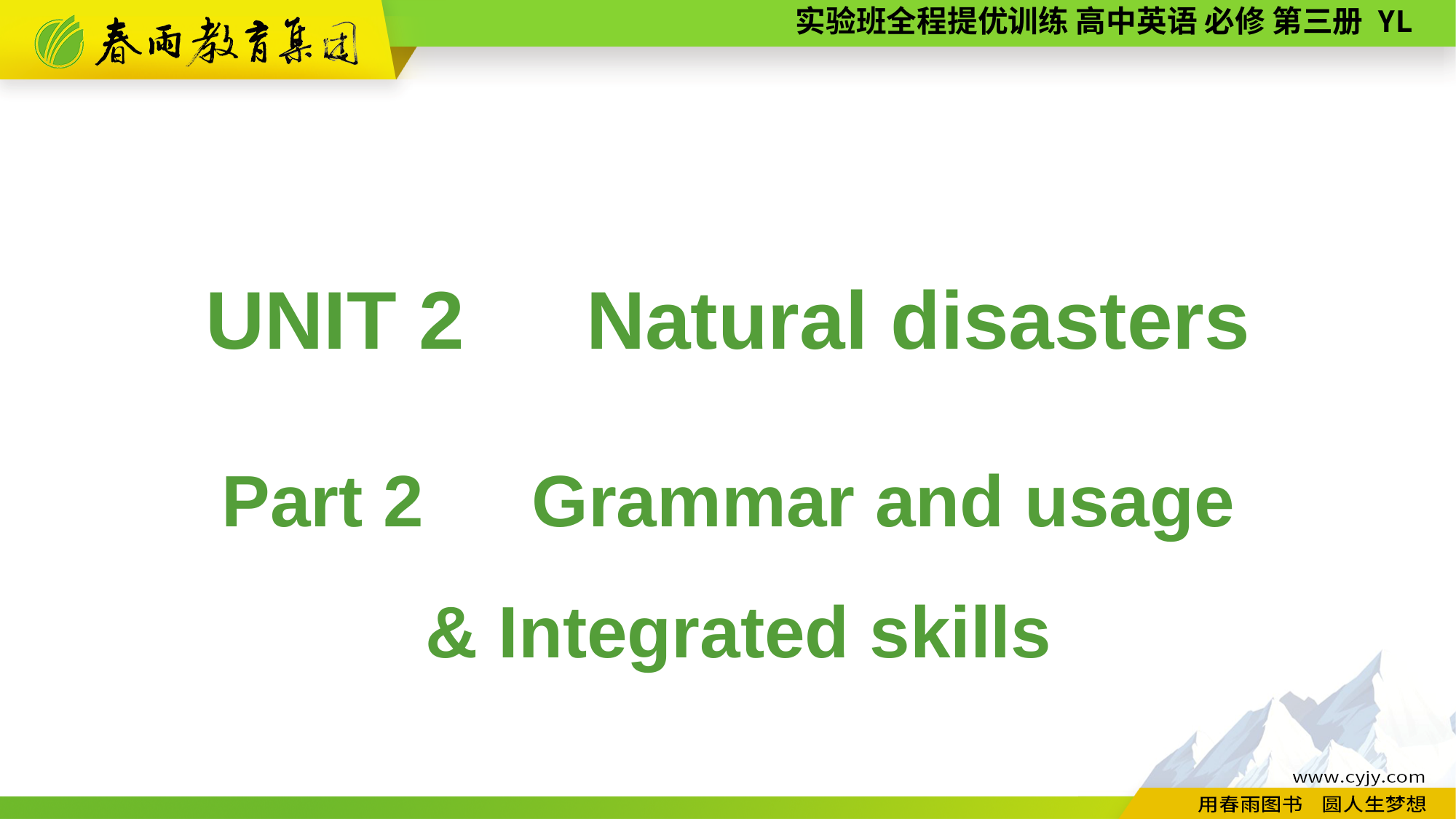

UNIT 2　Natural disasters
Part 2　Grammar and usage
 & Integrated skills